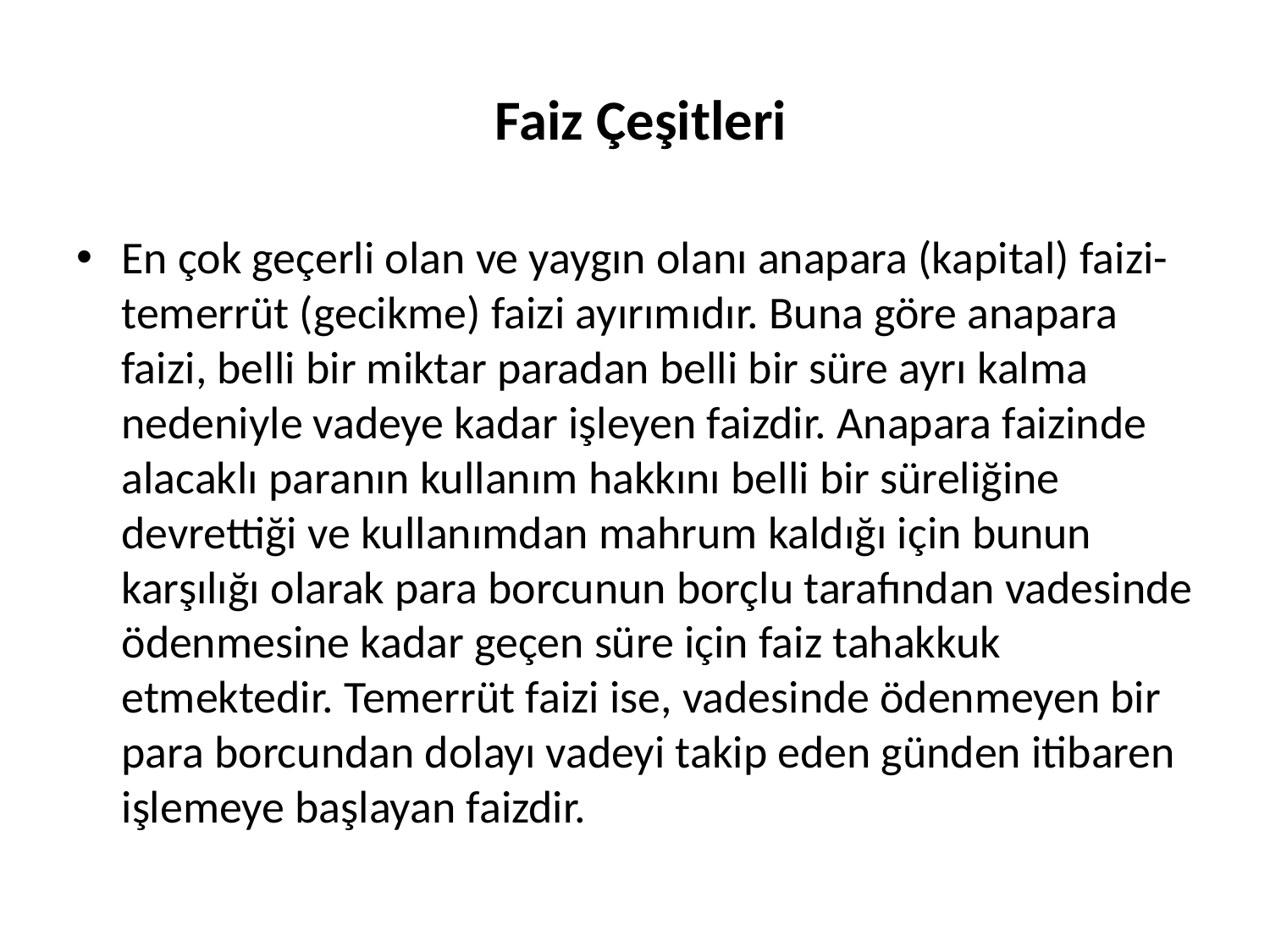

# Faiz Çeşitleri
En çok geçerli olan ve yaygın olanı anapara (kapital) faizi-temerrüt (gecikme) faizi ayırımıdır. Buna göre anapara faizi, belli bir miktar paradan belli bir süre ayrı kalma nedeniyle vadeye kadar işleyen faizdir. Anapara faizinde alacaklı paranın kullanım hakkını belli bir süreliğine devrettiği ve kullanımdan mahrum kaldığı için bunun karşılığı olarak para borcunun borçlu tarafından vadesinde ödenmesine kadar geçen süre için faiz tahakkuk etmektedir. Temerrüt faizi ise, vadesinde ödenmeyen bir para borcundan dolayı vadeyi takip eden günden itibaren işlemeye başlayan faizdir.